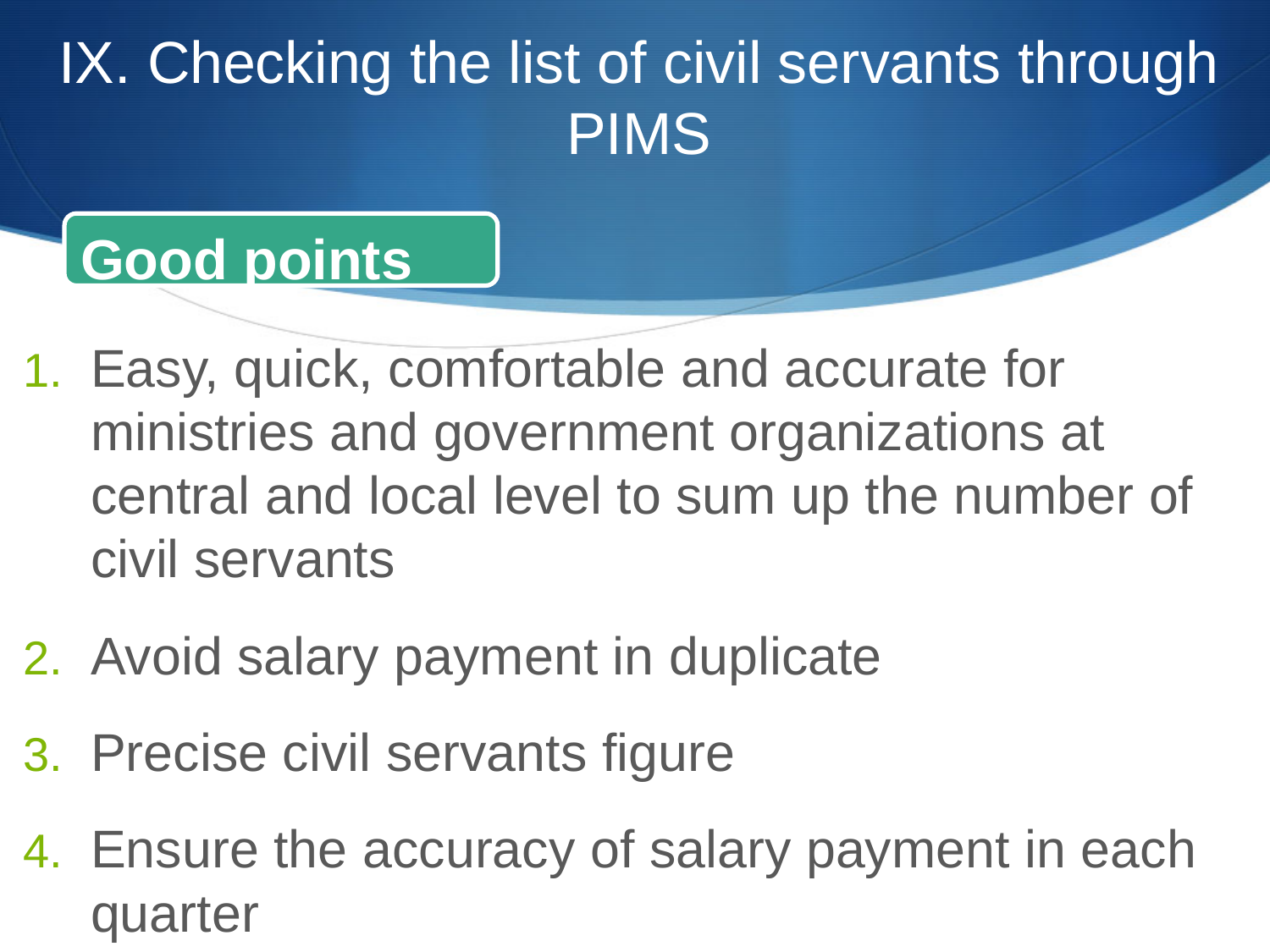

# IX. Checking the list of civil servants through PIMS

Easy, quick, comfortable and accurate for ministries and government organizations at central and local level to sum up the number of civil servants
Avoid salary payment in duplicate
Precise civil servants figure
Ensure the accuracy of salary payment in each quarter

Good points